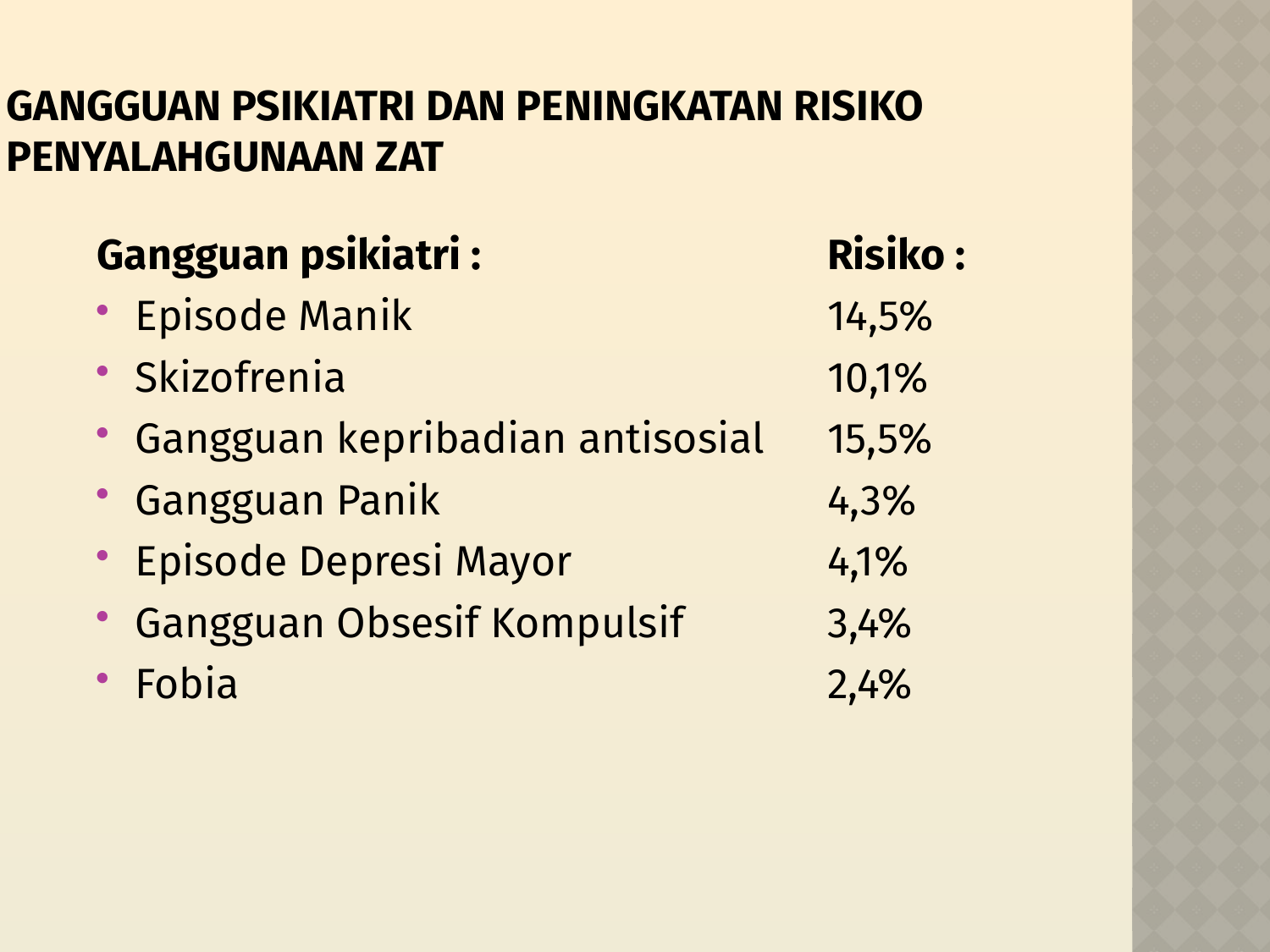

# Gangguan psikiatri dan peningkatan risiko penyalahgunaan zat
Gangguan psikiatri :
Episode Manik
Skizofrenia
Gangguan kepribadian antisosial
Gangguan Panik
Episode Depresi Mayor
Gangguan Obsesif Kompulsif
Fobia
Risiko :
14,5%
10,1%
15,5%
4,3%
4,1%
3,4%
2,4%